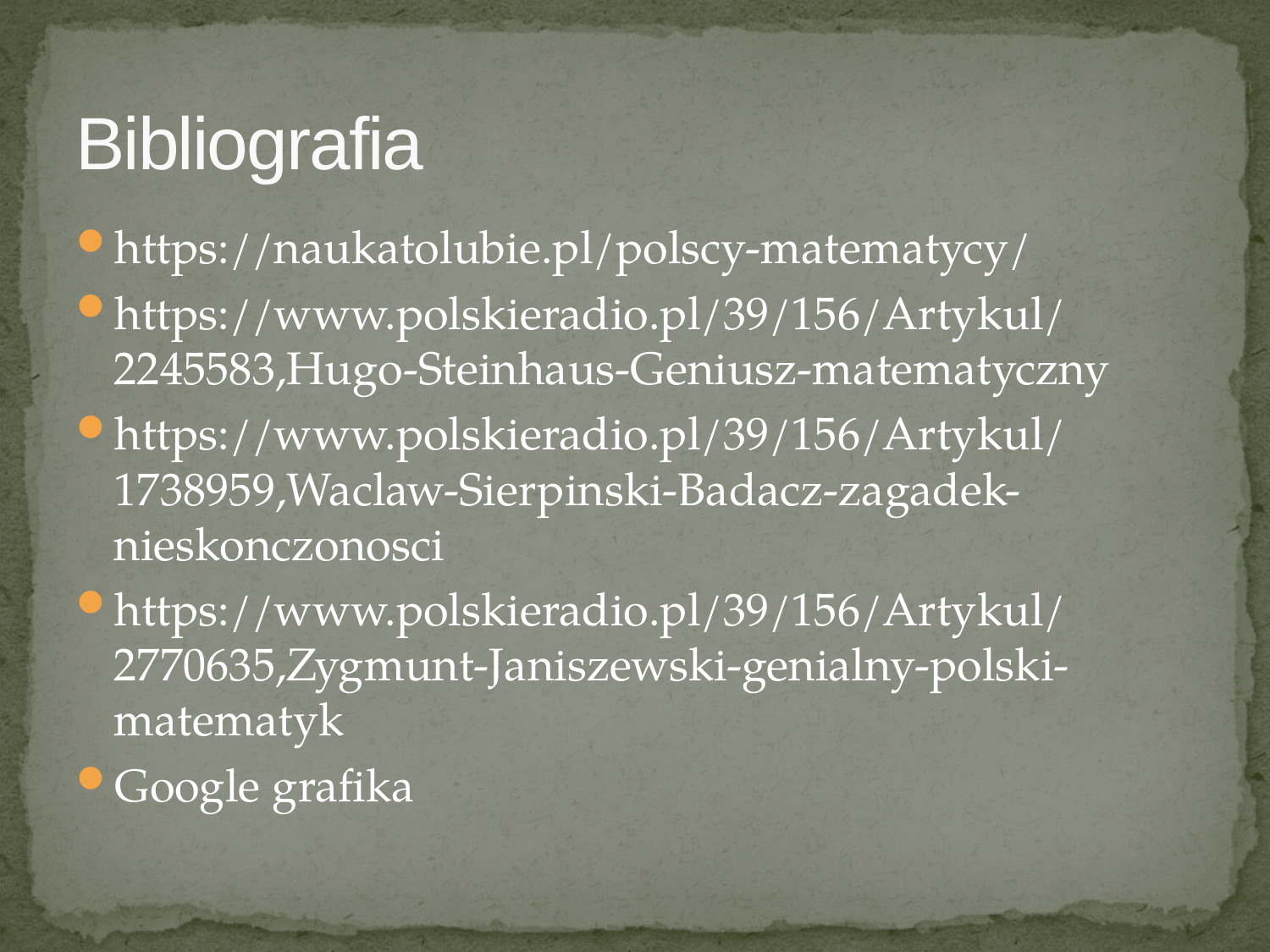

# Bibliografia
https://naukatolubie.pl/polscy-matematycy/
https://www.polskieradio.pl/39/156/Artykul/2245583,Hugo-Steinhaus-Geniusz-matematyczny
https://www.polskieradio.pl/39/156/Artykul/1738959,Waclaw-Sierpinski-Badacz-zagadek-nieskonczonosci
https://www.polskieradio.pl/39/156/Artykul/2770635,Zygmunt-Janiszewski-genialny-polski-matematyk
Google grafika